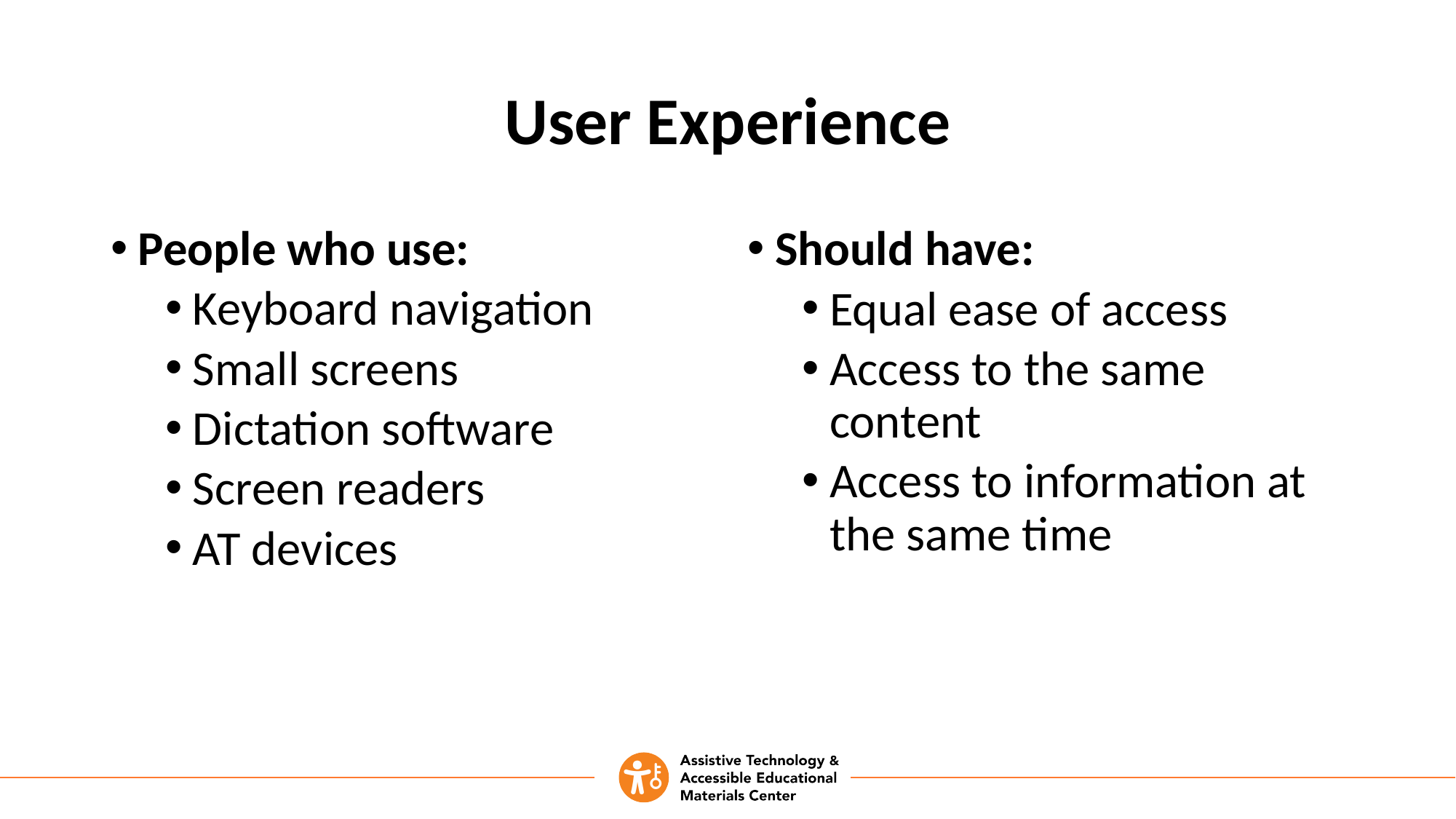

# User Experience
People who use:
Keyboard navigation
Small screens
Dictation software
Screen readers
AT devices
Should have:
Equal ease of access
Access to the same content
Access to information at the same time